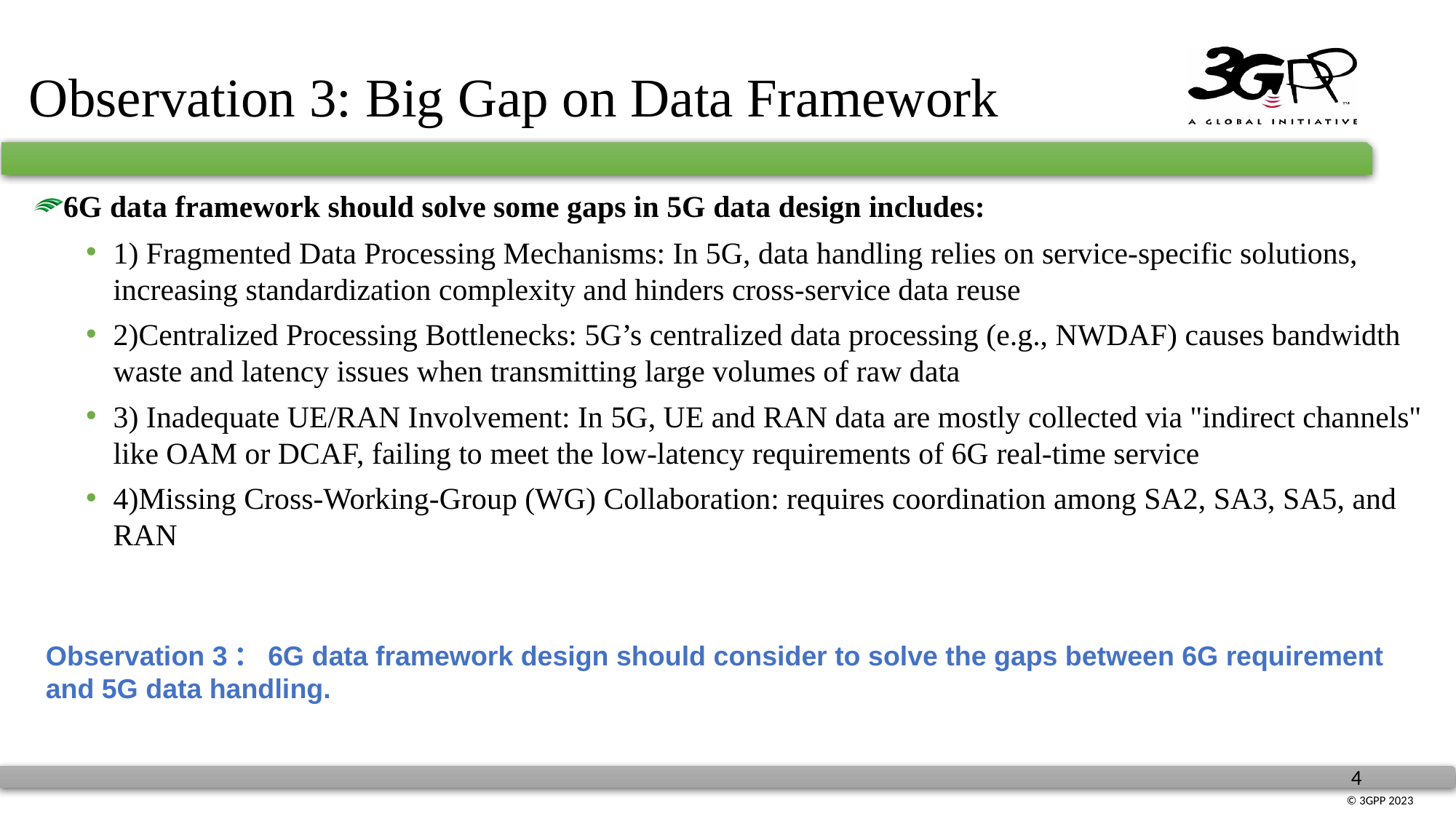

# Observation 3: Big Gap on Data Framework
6G data framework should solve some gaps in 5G data design includes:
1) Fragmented Data Processing Mechanisms: In 5G, data handling relies on service-specific solutions, increasing standardization complexity and hinders cross-service data reuse
2)Centralized Processing Bottlenecks: 5G’s centralized data processing (e.g., NWDAF) causes bandwidth waste and latency issues when transmitting large volumes of raw data
3) Inadequate UE/RAN Involvement: In 5G, UE and RAN data are mostly collected via "indirect channels" like OAM or DCAF, failing to meet the low-latency requirements of 6G real-time service
4)Missing Cross-Working-Group (WG) Collaboration: requires coordination among SA2, SA3, SA5, and RAN

Observation 3：6G data framework design should consider to solve the gaps between 6G requirement and 5G data handling.